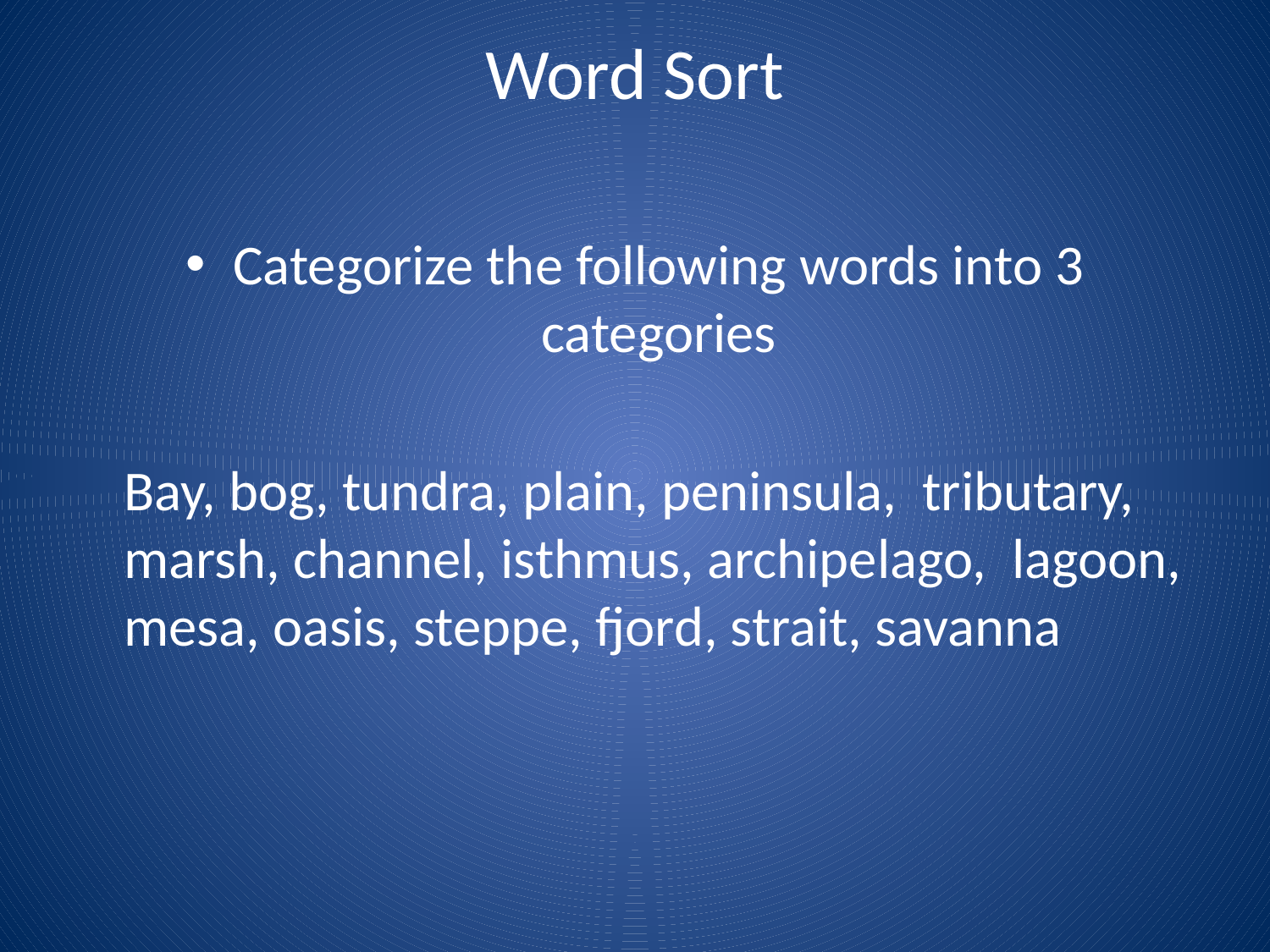

# Word Sort
Categorize the following words into 3 categories

	Bay, bog, tundra, plain, peninsula,  tributary, marsh, channel, isthmus, archipelago,  lagoon, mesa, oasis, steppe, fjord, strait, savanna